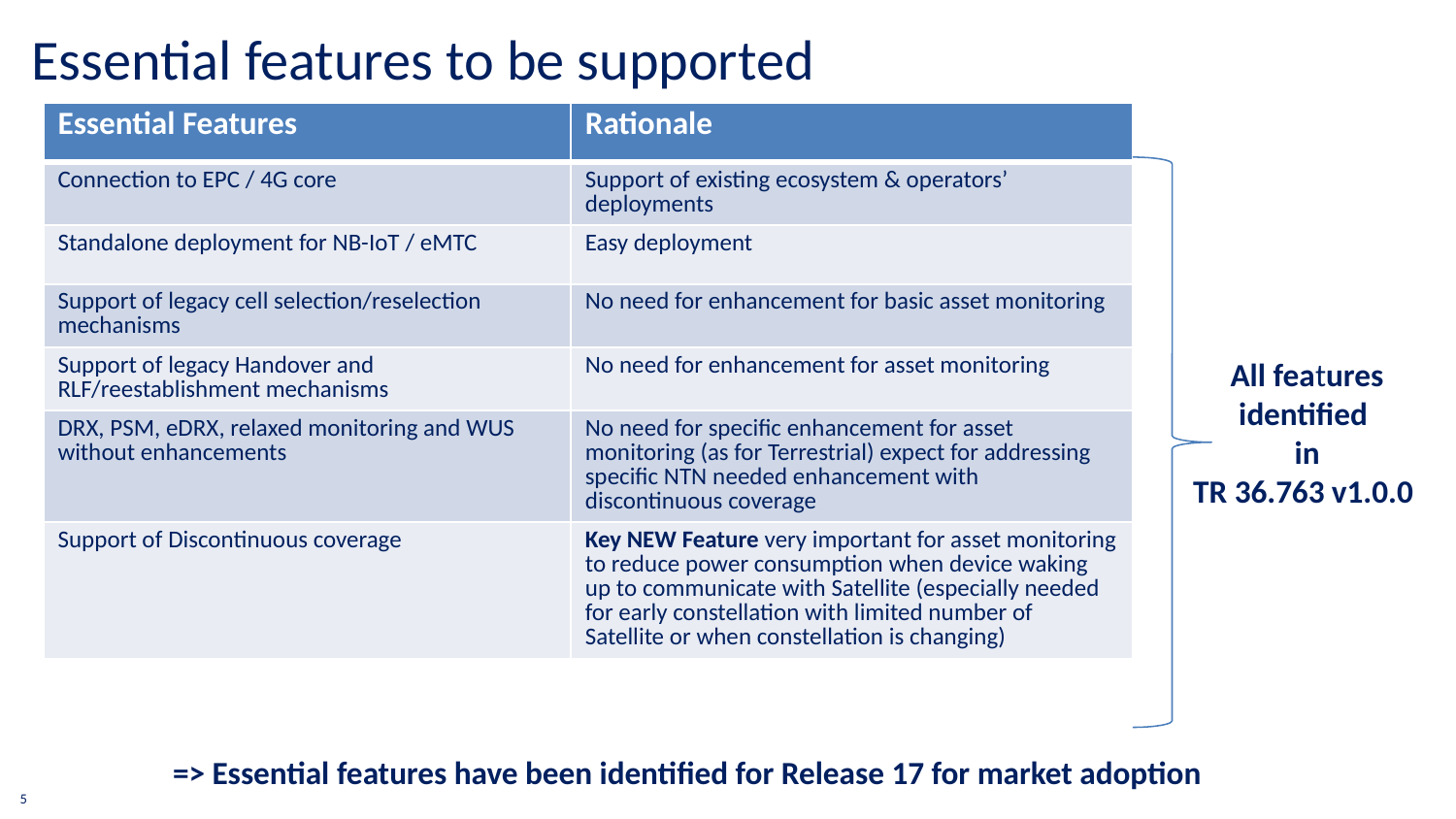

Essential features to be supported
| Essential Features | Rationale |
| --- | --- |
| Connection to EPC / 4G core | Support of existing ecosystem & operators’ deployments |
| Standalone deployment for NB-IoT / eMTC | Easy deployment |
| Support of legacy cell selection/reselection mechanisms | No need for enhancement for basic asset monitoring |
| Support of legacy Handover and RLF/reestablishment mechanisms | No need for enhancement for asset monitoring |
| DRX, PSM, eDRX, relaxed monitoring and WUS without enhancements | No need for specific enhancement for asset monitoring (as for Terrestrial) expect for addressing specific NTN needed enhancement with discontinuous coverage |
| Support of Discontinuous coverage | Key NEW Feature very important for asset monitoring to reduce power consumption when device waking up to communicate with Satellite (especially needed for early constellation with limited number of Satellite or when constellation is changing) |

All features
identified
in
TR 36.763 v1.0.0
=> Essential features have been identified for Release 17 for market adoption